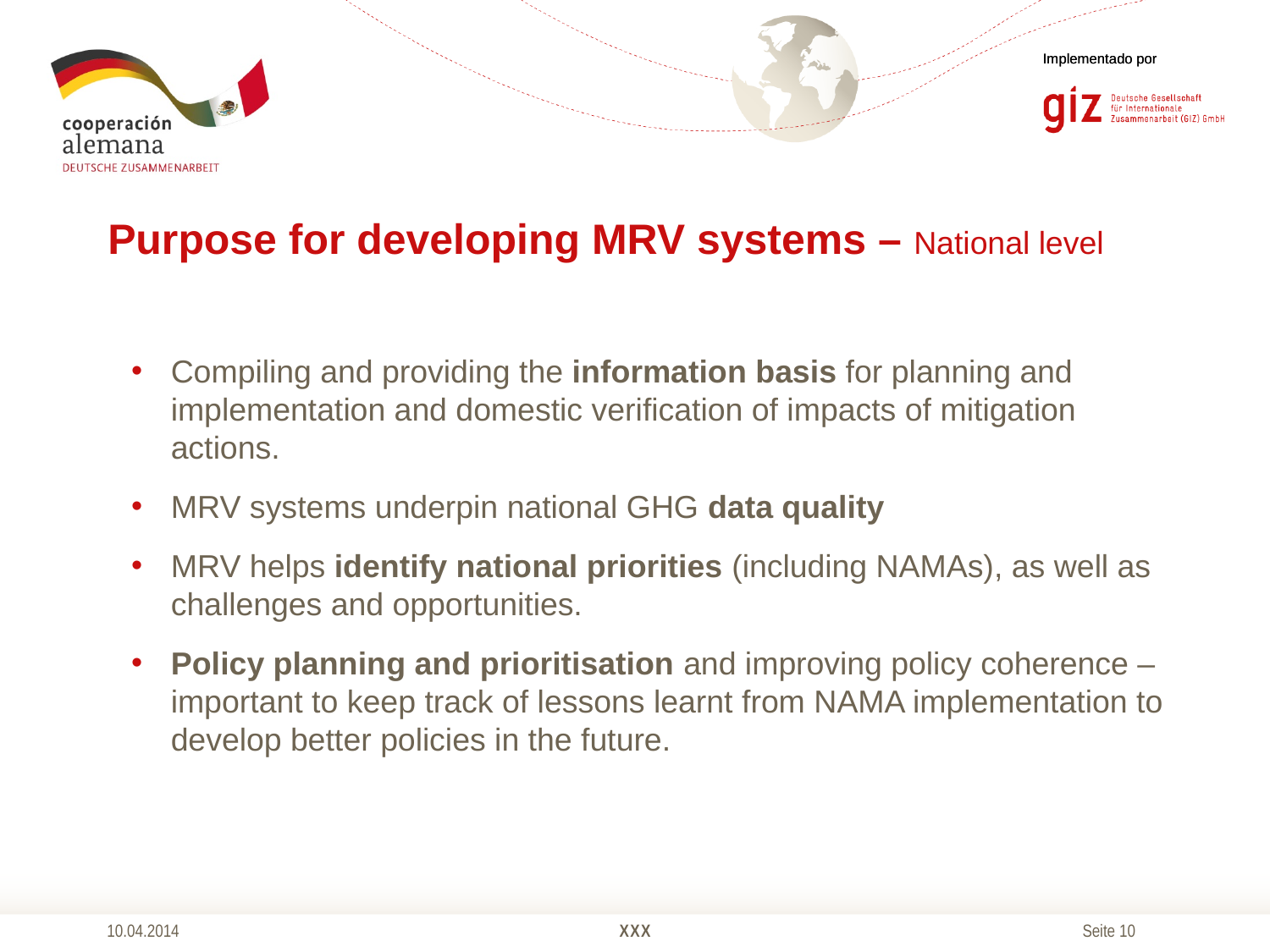

# Purpose for developing MRV systems – National level
Compiling and providing the information basis for planning and implementation and domestic verification of impacts of mitigation actions.
MRV systems underpin national GHG data quality
MRV helps identify national priorities (including NAMAs), as well as challenges and opportunities.
Policy planning and prioritisation and improving policy coherence – important to keep track of lessons learnt from NAMA implementation to develop better policies in the future.
10.04.2014
XXX